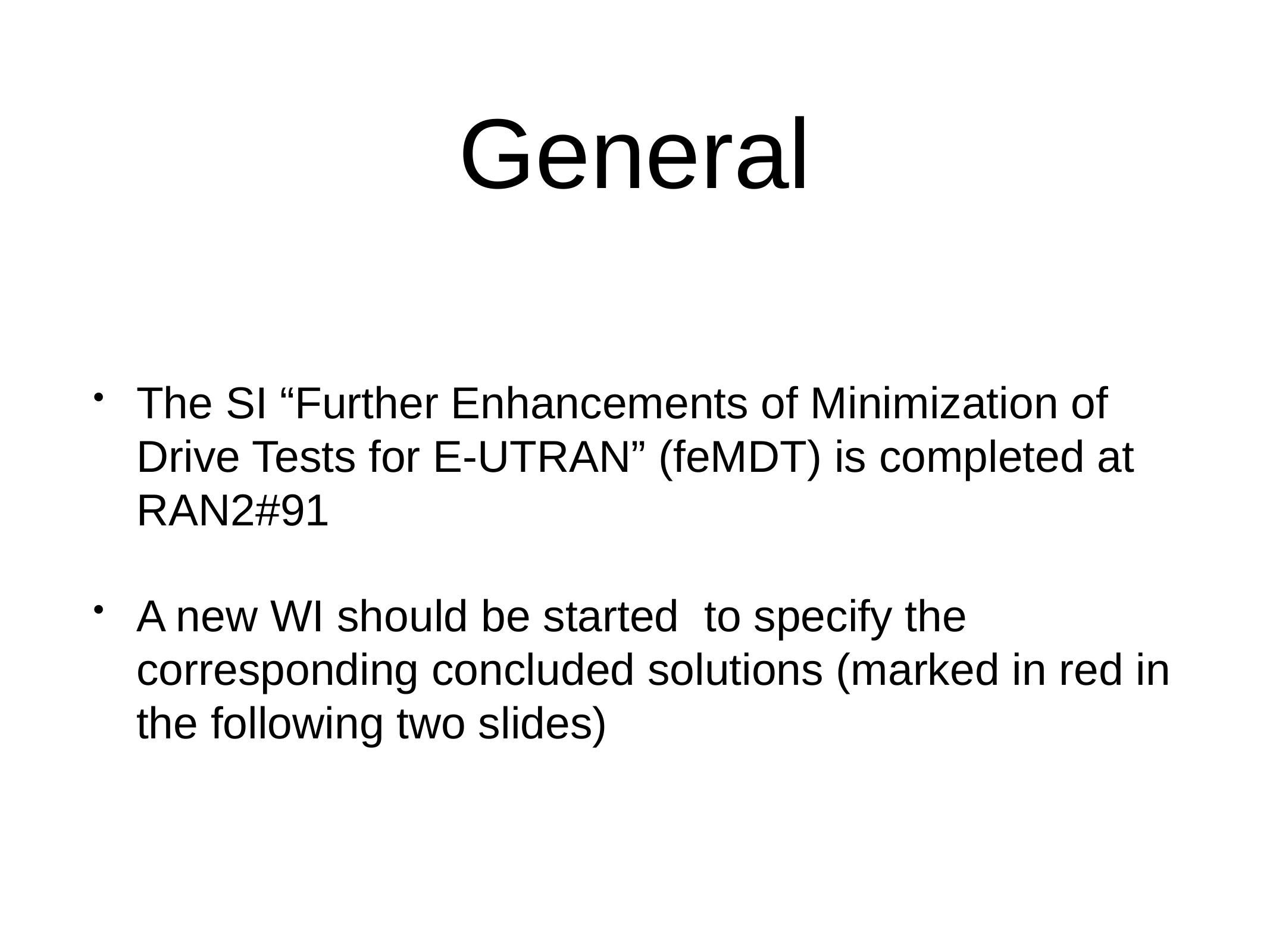

# General
The SI “Further Enhancements of Minimization of Drive Tests for E-UTRAN” (feMDT) is completed at RAN2#91
A new WI should be started  to specify the corresponding concluded solutions (marked in red in the following two slides)